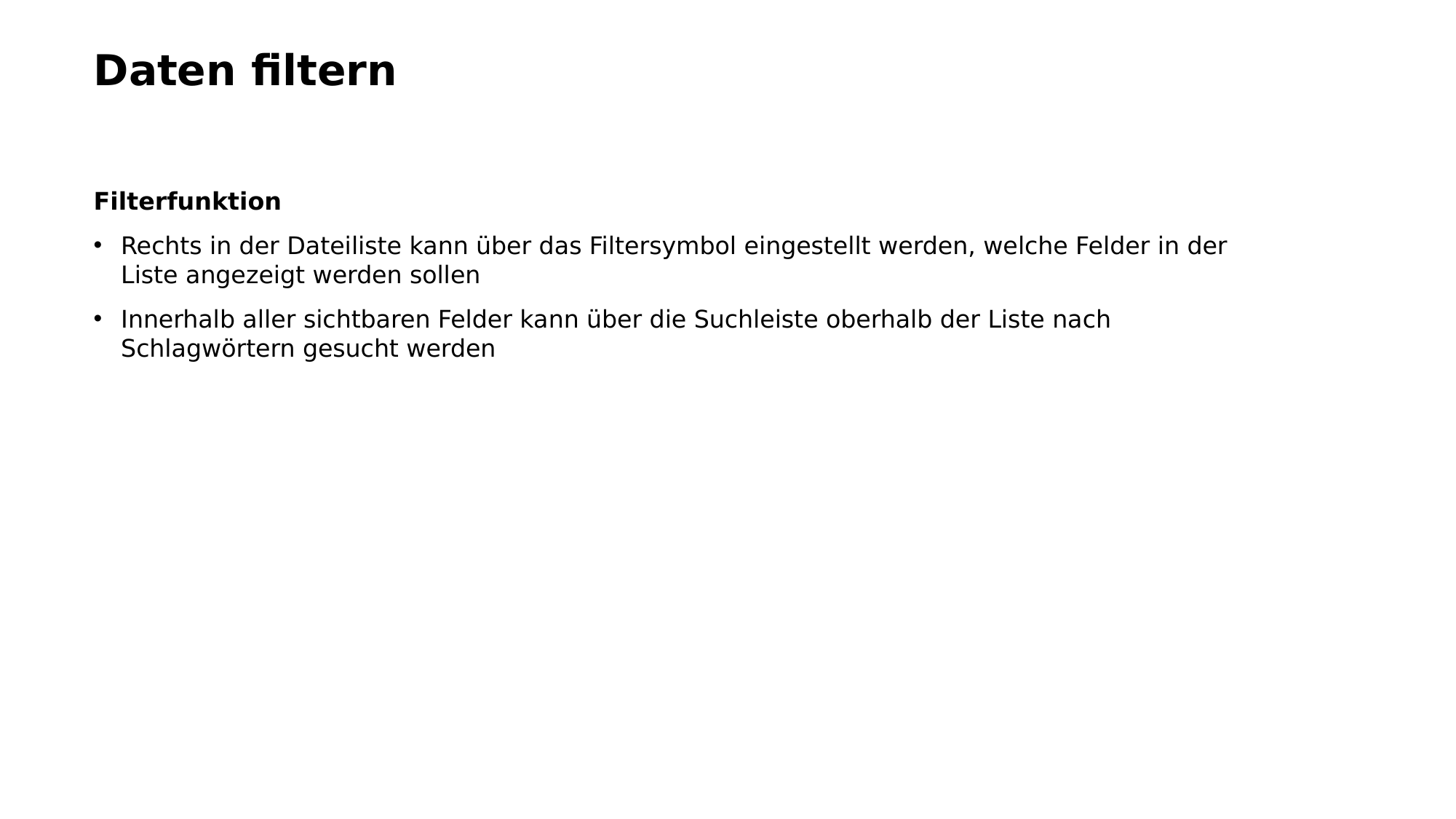

# Daten filtern
Filterfunktion
Rechts in der Dateiliste kann über das Filtersymbol eingestellt werden, welche Felder in der Liste angezeigt werden sollen
Innerhalb aller sichtbaren Felder kann über die Suchleiste oberhalb der Liste nach Schlagwörtern gesucht werden